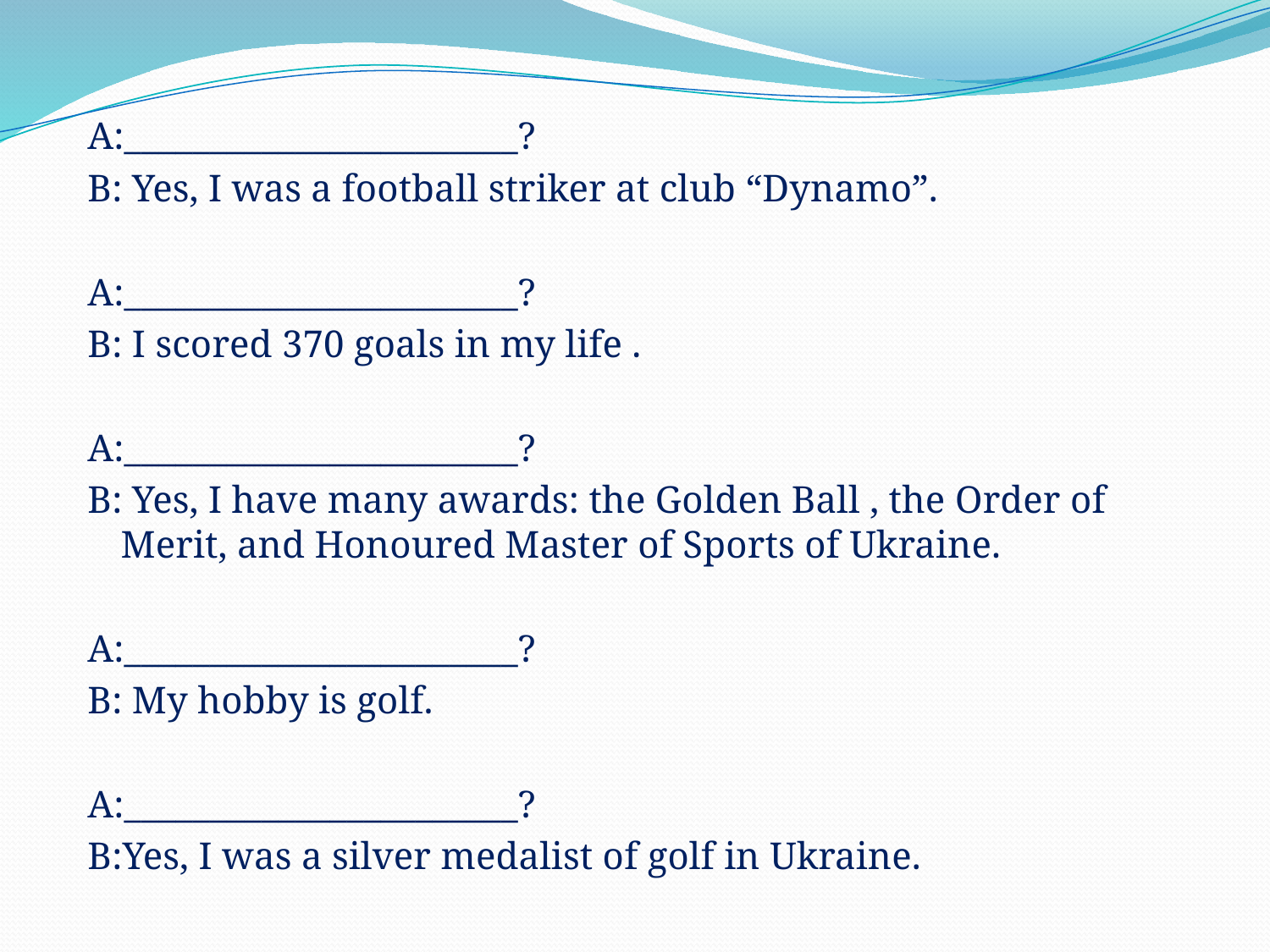

A:_______________________?
B: Yes, I was a football striker at club “Dynamo”.

A:_______________________?
B: I scored 370 goals in my life .

A:_______________________?
B: Yes, I have many awards: the Golden Ball , the Order of Merit, and Honoured Master of Sports of Ukraine.

A:_______________________?
B: My hobby is golf.

A:_______________________?
B:Yes, I was a silver medalist of golf in Ukraine.